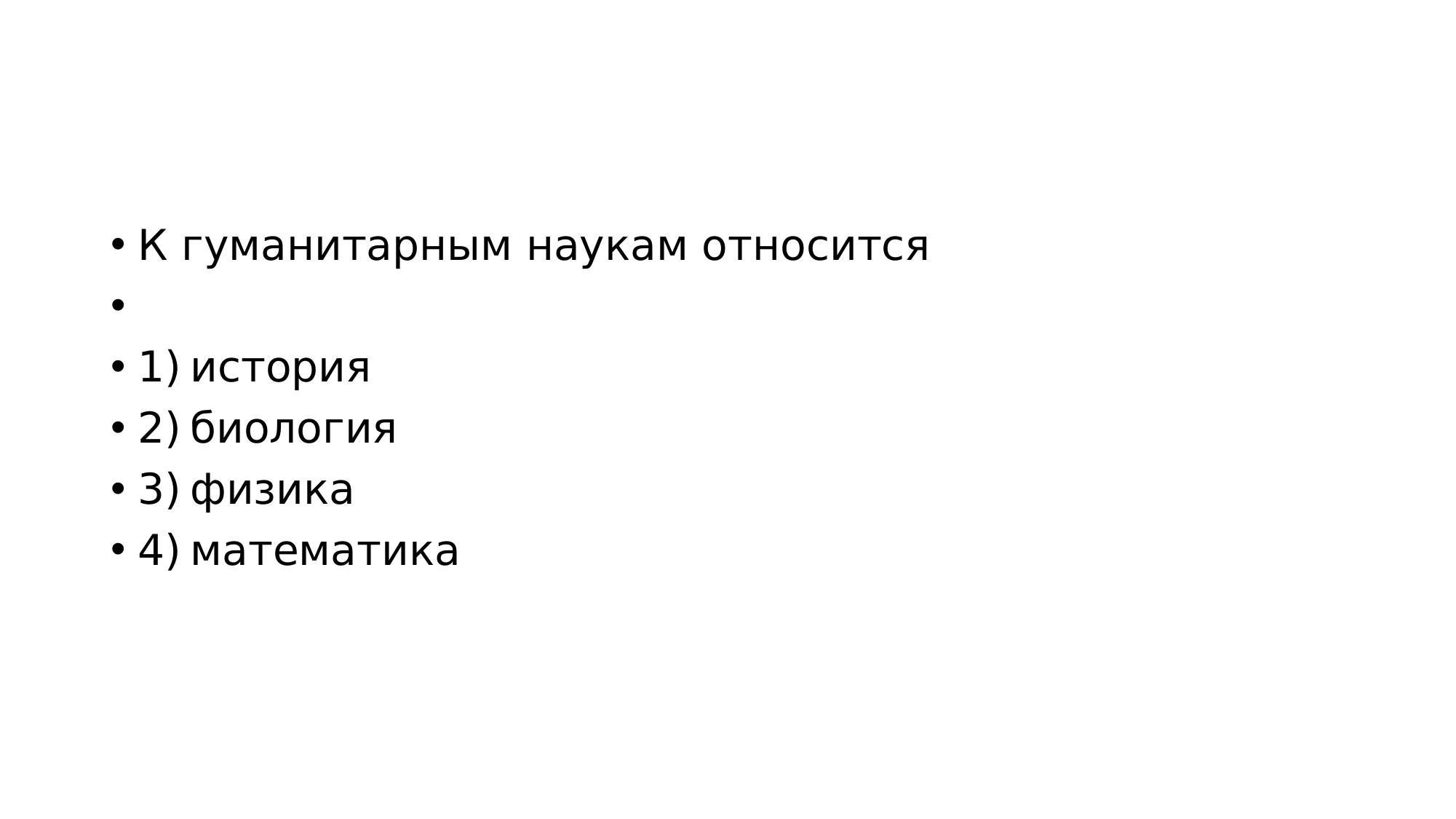

#
К гуманитарным наукам относится

1) история
2) биология
3) физика
4) математика